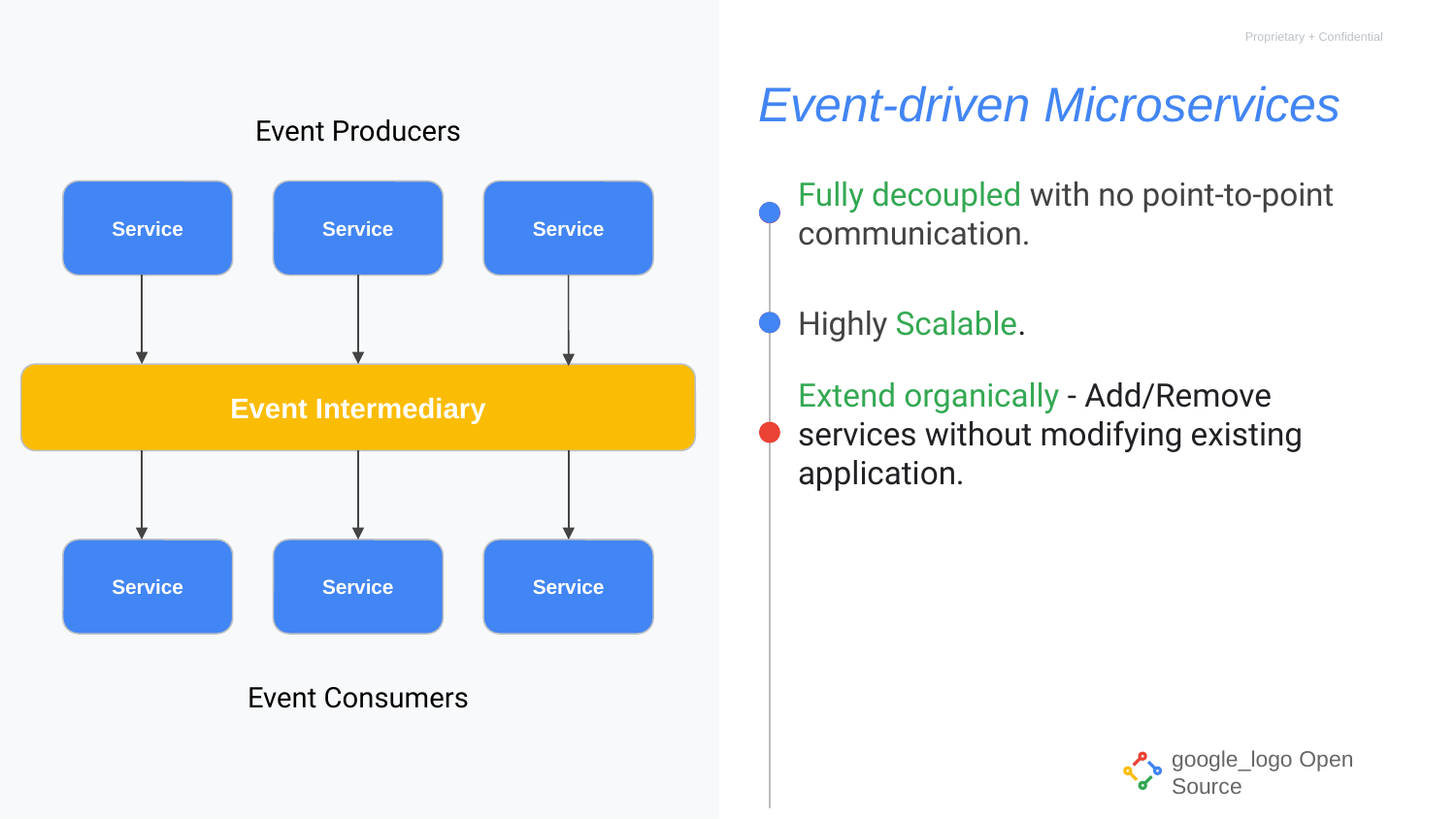

# Event-driven Microservices
Event Producers
Fully decoupled with no point-to-point communication.

Service
Service
Service

Highly Scalable.

Event Intermediary
Extend organically - Add/Remove services without modifying existing application.

Service
Service
Service
Event Consumers